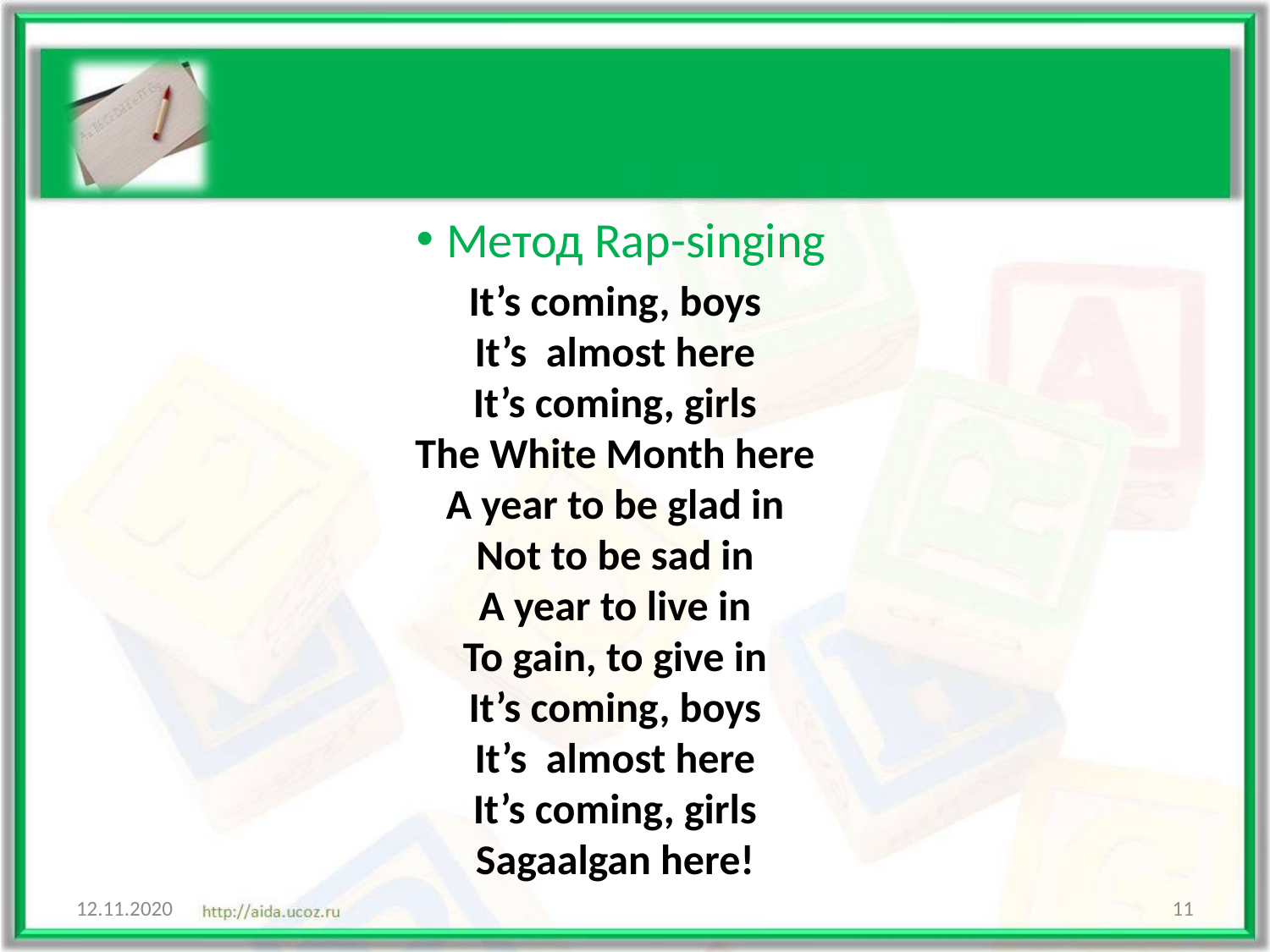

# Метод Rap-singing
It’s coming, boys
It’s  almost here
It’s coming, girls
The White Month here
A year to be glad in
Not to be sad in
A year to live in
To gain, to give in
It’s coming, boys
It’s  almost here
It’s coming, girls
Sagaalgan here!
12.11.2020
11